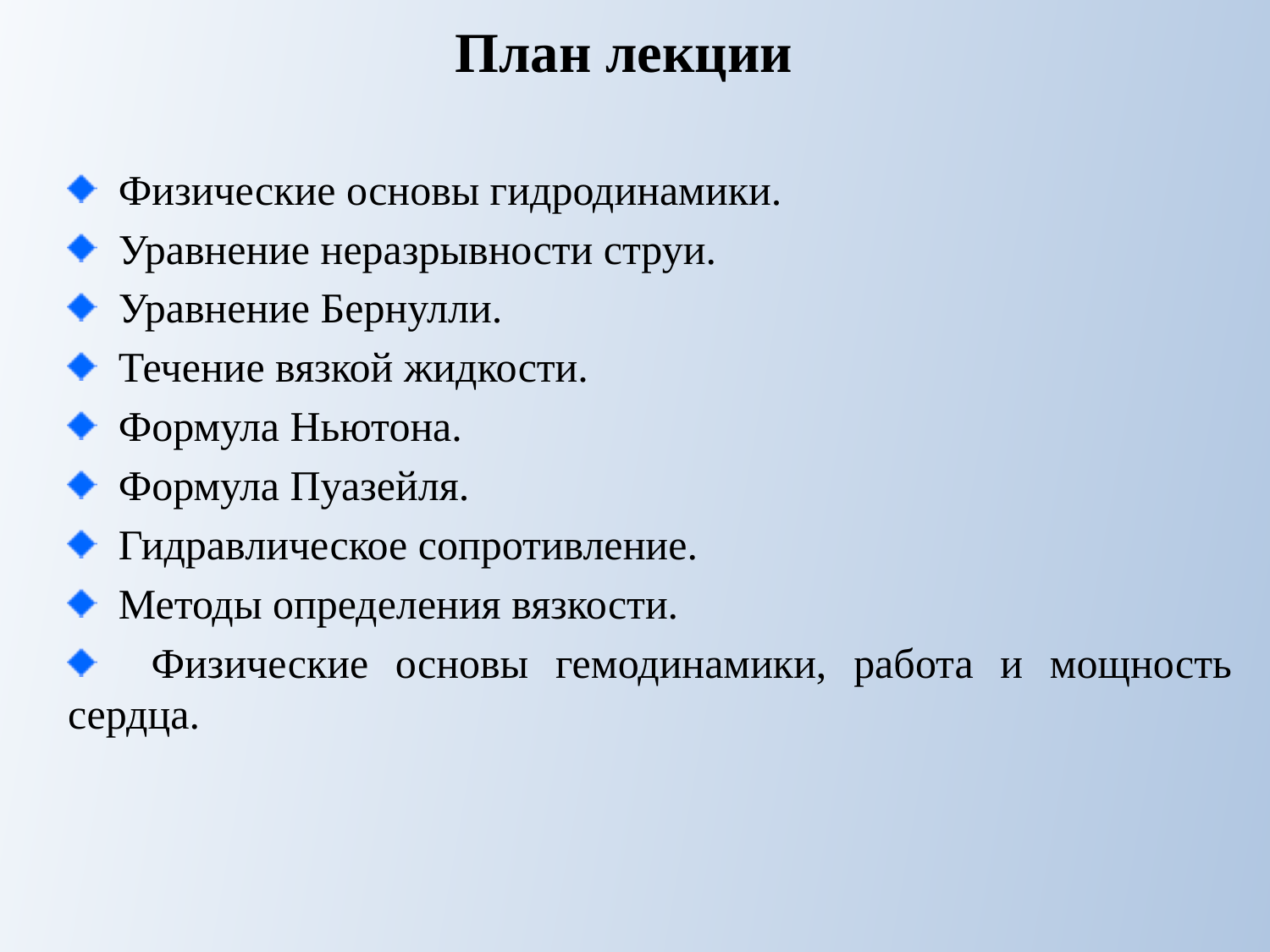

# План лекции
  Физические основы гидродинамики.
  Уравнение неразрывности струи.
  Уравнение Бернулли.
  Течение вязкой жидкости.
  Формула Ньютона.
  Формула Пуазейля.
  Гидравлическое сопротивление.
  Методы определения вязкости.
  Физические основы гемодинамики, работа и мощность сердца.